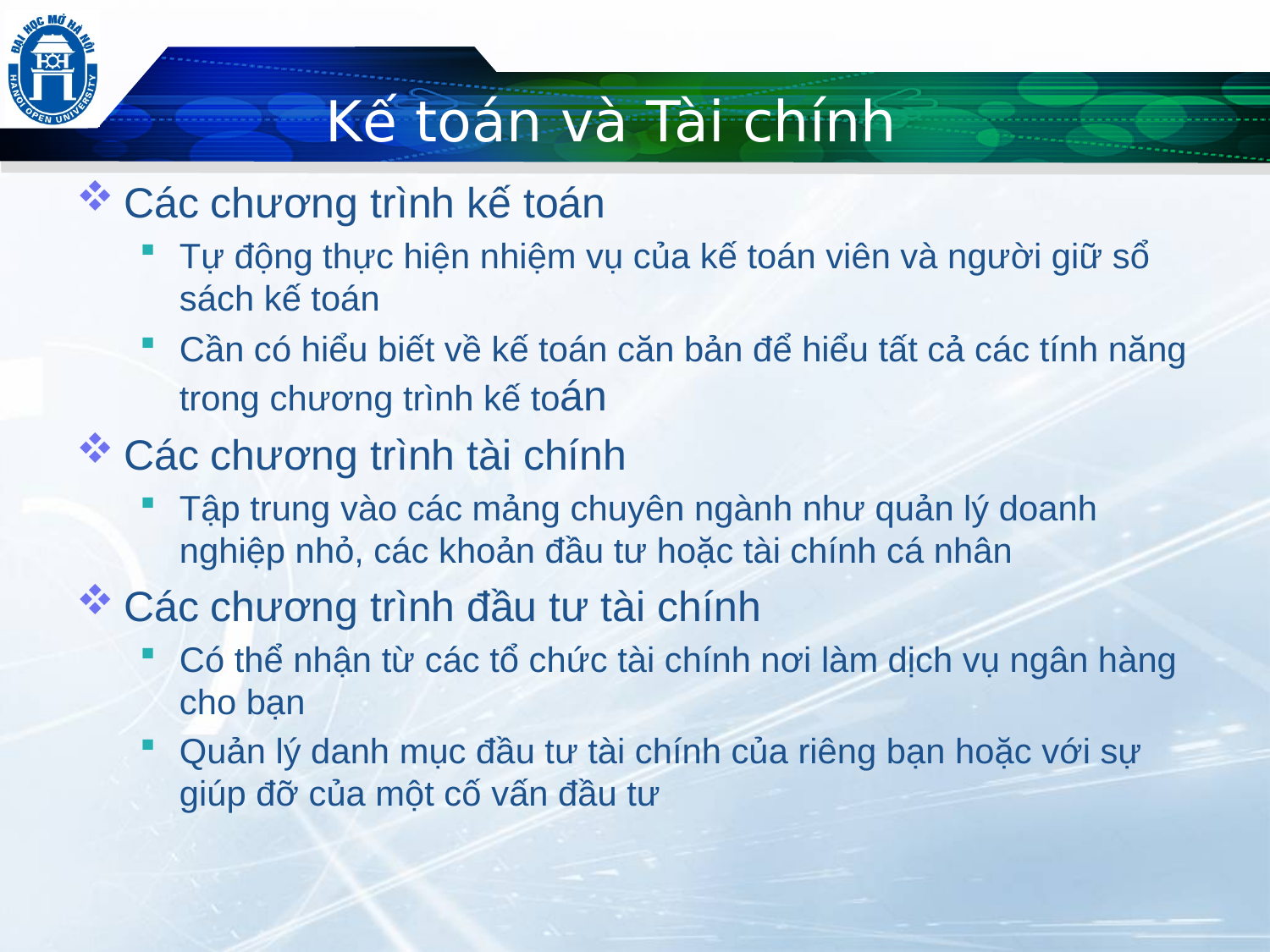

Kế toán và Tài chính
Các chương trình kế toán
Tự động thực hiện nhiệm vụ của kế toán viên và người giữ sổ sách kế toán
Cần có hiểu biết về kế toán căn bản để hiểu tất cả các tính năng trong chương trình kế toán
Các chương trình tài chính
Tập trung vào các mảng chuyên ngành như quản lý doanh nghiệp nhỏ, các khoản đầu tư hoặc tài chính cá nhân
Các chương trình đầu tư tài chính
Có thể nhận từ các tổ chức tài chính nơi làm dịch vụ ngân hàng cho bạn
Quản lý danh mục đầu tư tài chính của riêng bạn hoặc với sự giúp đỡ của một cố vấn đầu tư